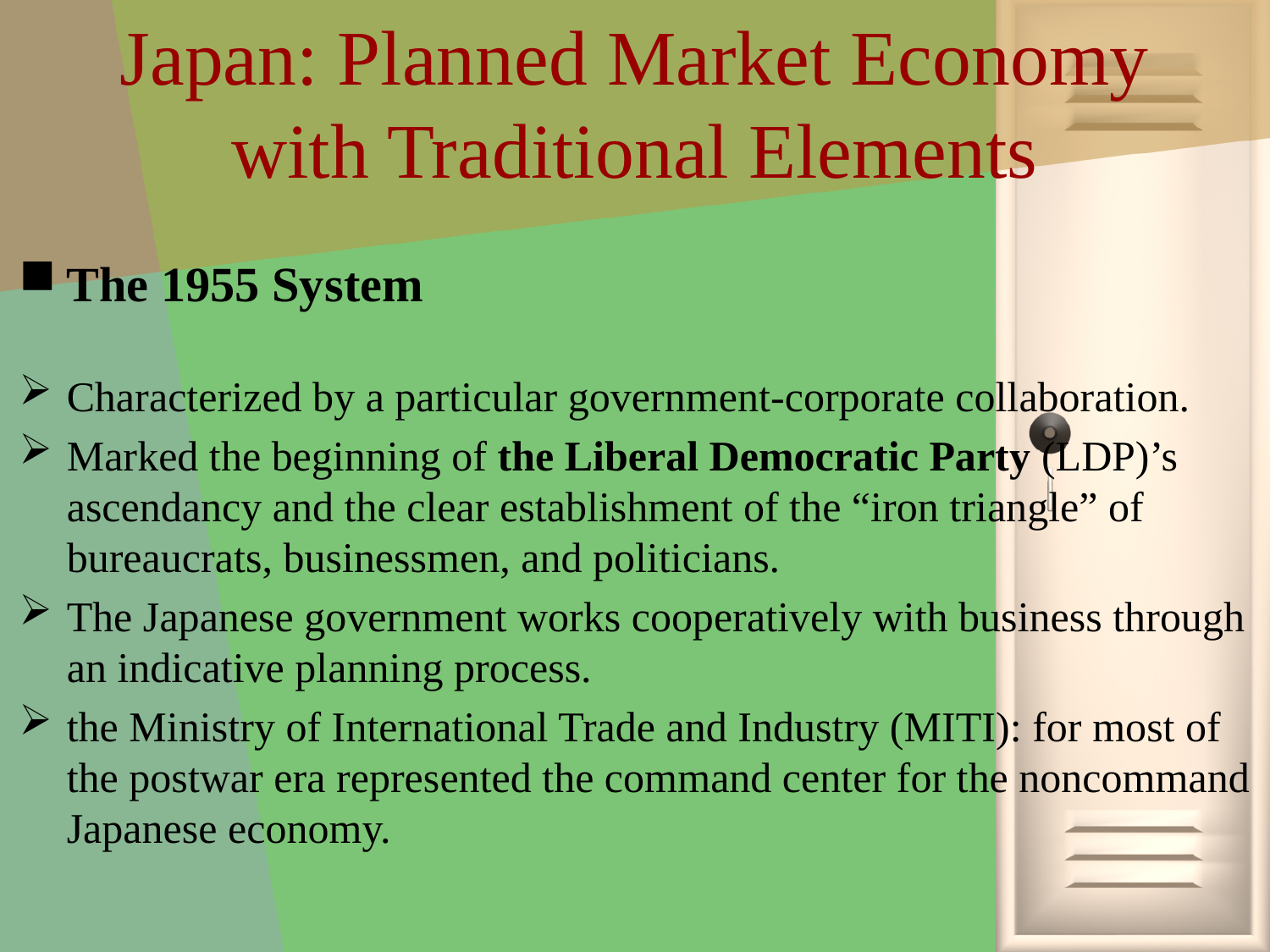

# Japan: Planned Market Economy with Traditional Elements
The 1955 System

Characterized by a particular government-corporate collaboration.
Marked the beginning of the Liberal Democratic Party (LDP)’s ascendancy and the clear establishment of the “iron triangle” of bureaucrats, businessmen, and politicians.
The Japanese government works cooperatively with business through an indicative planning process.
the Ministry of International Trade and Industry (MITI): for most of the postwar era represented the command center for the noncommand Japanese economy.